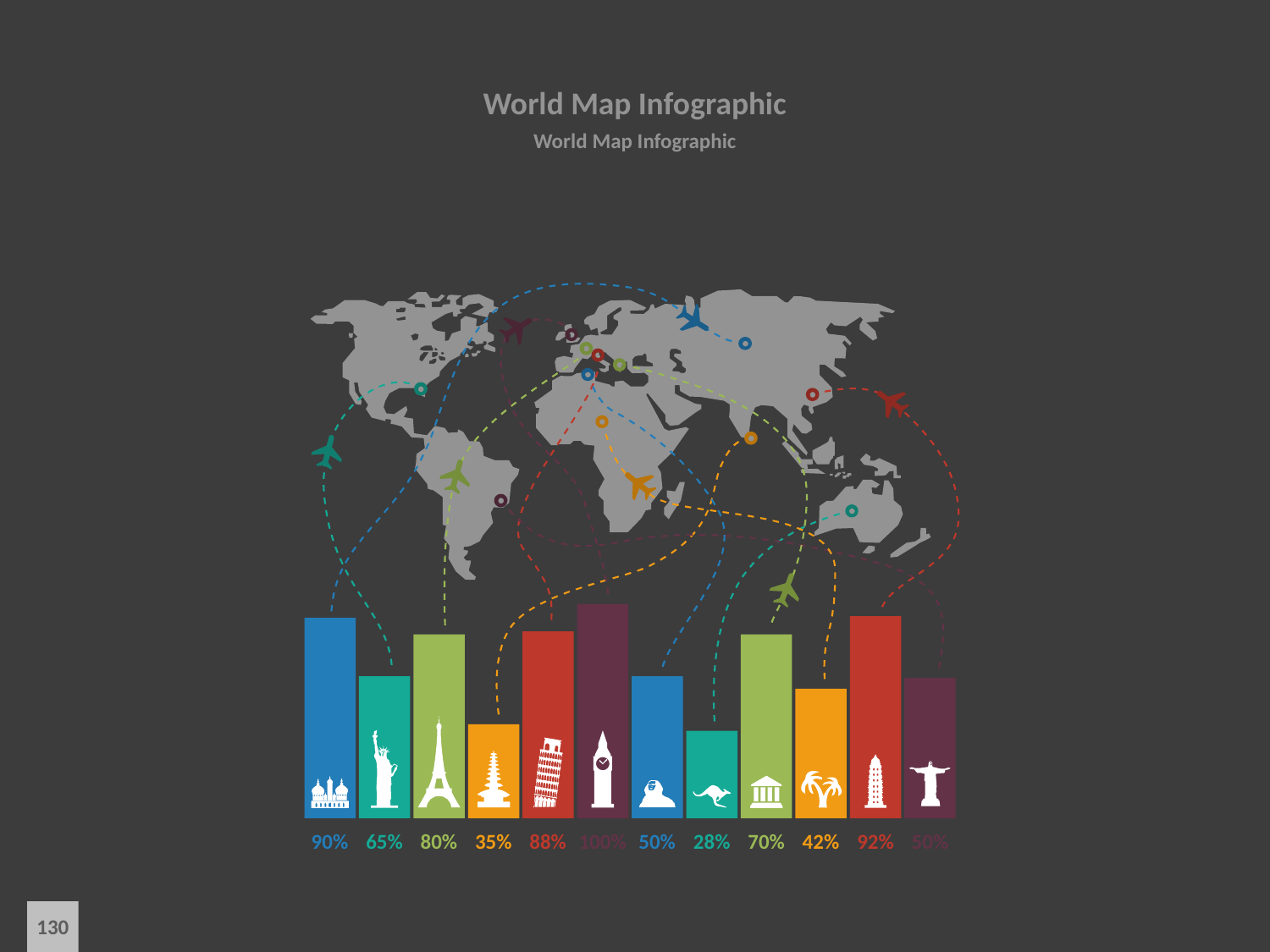

# World Map Infographic
World Map Infographic

90%
65%
80%
35%
88%
100%
50%
28%
70%
42%
92%
50%